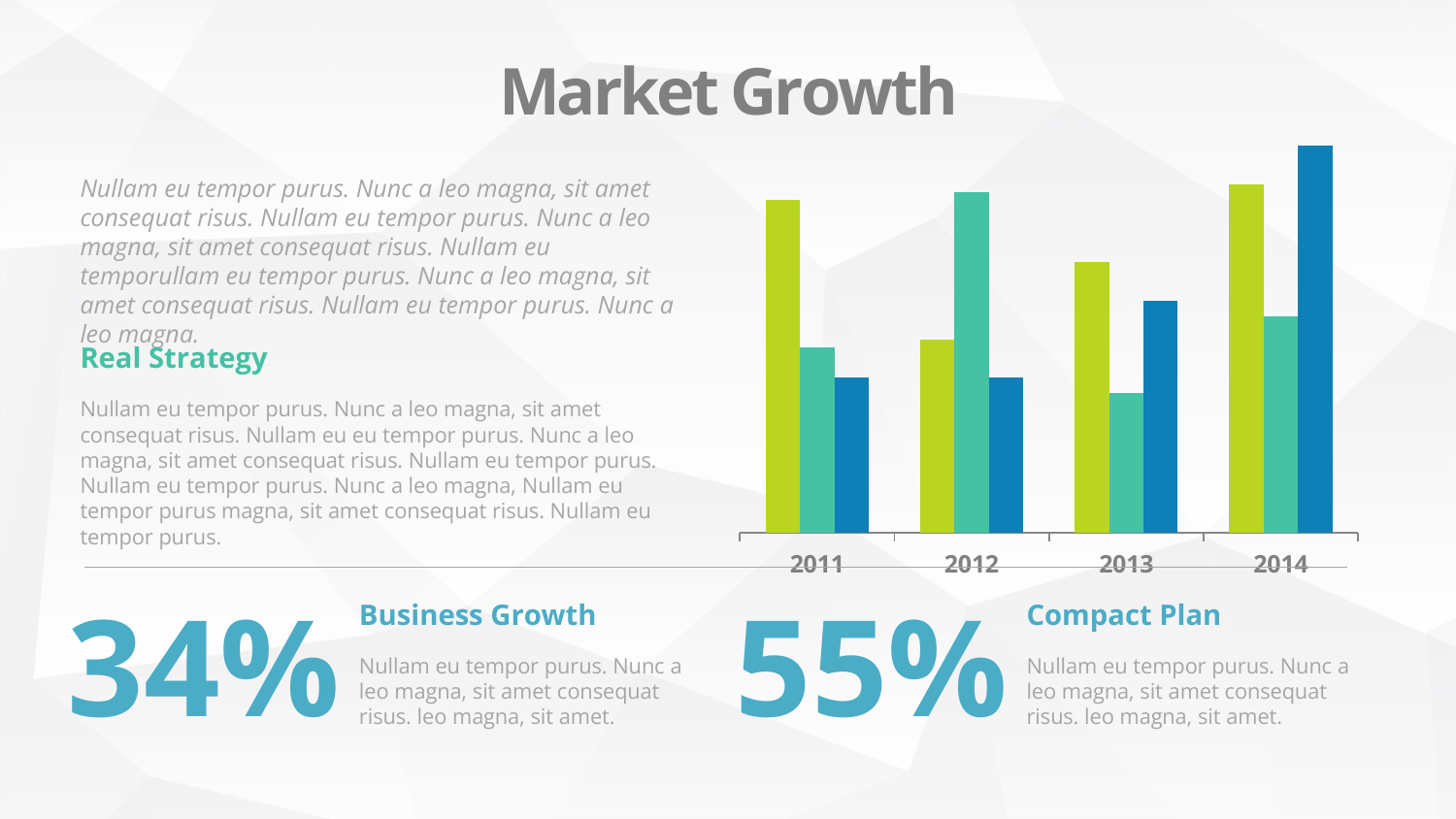

Market Growth

### Chart

| Category | Series 1 | Series 2 | Series 3 |
|---|---|---|---|
| 2011 | 4.3 | 2.4 | 2.0 |
| 2012 | 2.5 | 4.4 | 2.0 |
| 2013 | 3.5 | 1.8 | 3.0 |
| 2014 | 4.5 | 2.8 | 5.0 |
Nullam eu tempor purus. Nunc a leo magna, sit amet consequat risus. Nullam eu tempor purus. Nunc a leo magna, sit amet consequat risus. Nullam eu temporullam eu tempor purus. Nunc a leo magna, sit amet consequat risus. Nullam eu tempor purus. Nunc a leo magna.
Real Strategy

Nullam eu tempor purus. Nunc a leo magna, sit amet consequat risus. Nullam eu eu tempor purus. Nunc a leo magna, sit amet consequat risus. Nullam eu tempor purus.
Nullam eu tempor purus. Nunc a leo magna, Nullam eu tempor purus magna, sit amet consequat risus. Nullam eu tempor purus.
34%
55%
Business Growth

Nullam eu tempor purus. Nunc a leo magna, sit amet consequat risus. leo magna, sit amet.
Compact Plan

Nullam eu tempor purus. Nunc a leo magna, sit amet consequat risus. leo magna, sit amet.